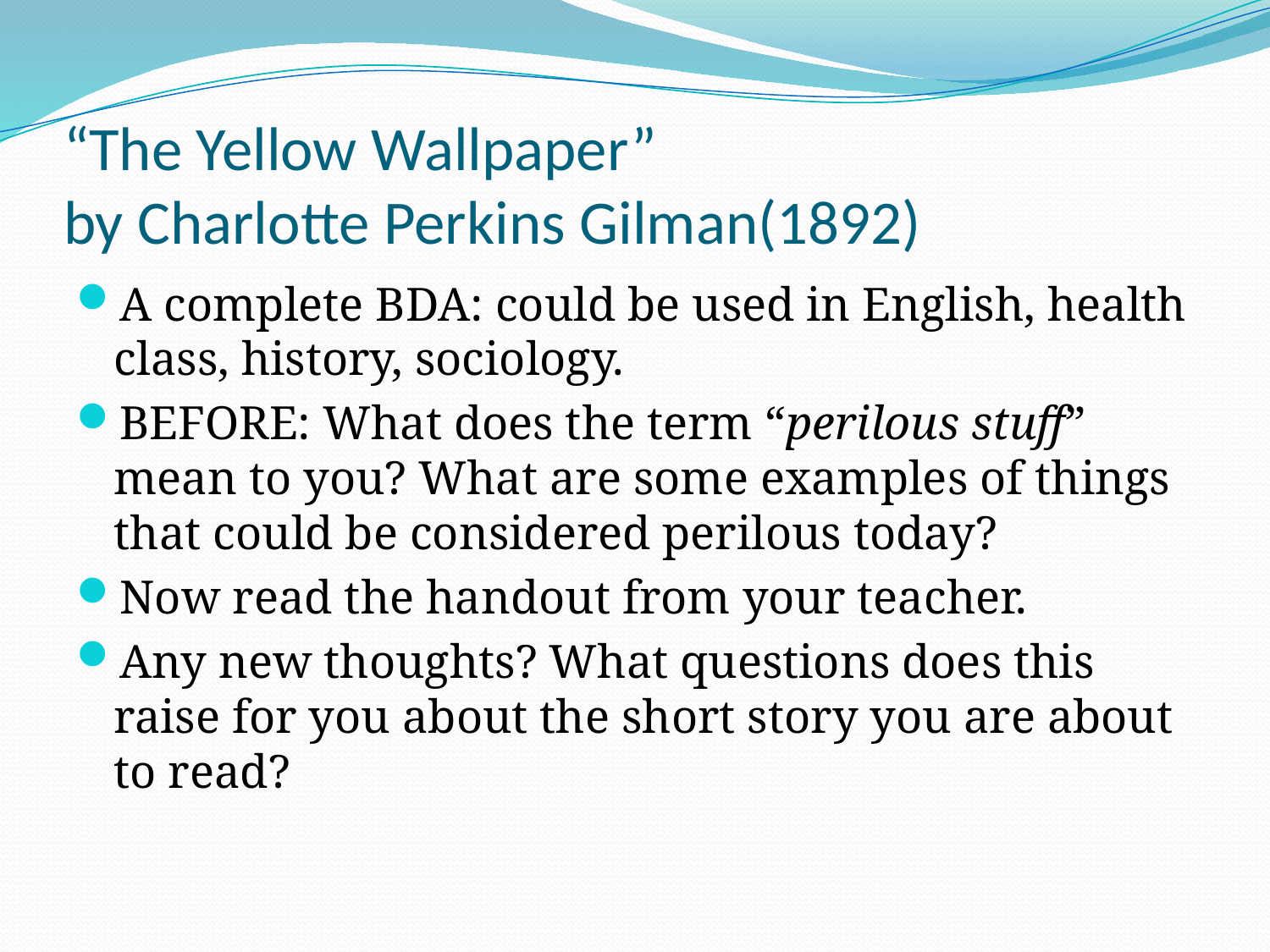

# “The Yellow Wallpaper” by Charlotte Perkins Gilman(1892)
A complete BDA: could be used in English, health class, history, sociology.
BEFORE: What does the term “perilous stuff” mean to you? What are some examples of things that could be considered perilous today?
Now read the handout from your teacher.
Any new thoughts? What questions does this raise for you about the short story you are about to read?